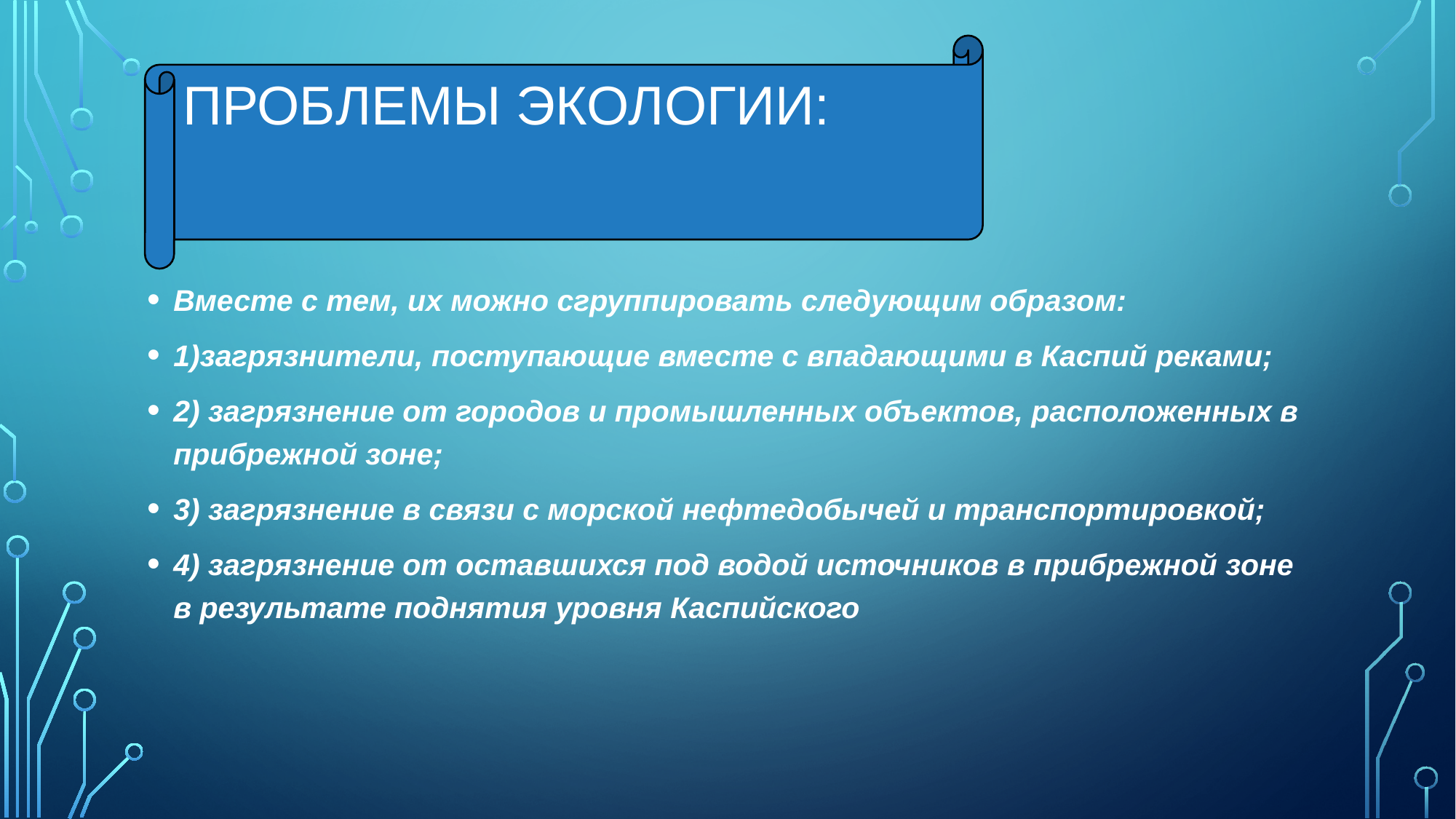

# Проблемы экологии:

Вместе с тем, их можно сгруппировать следующим образом:
1)загрязнители, поступающие вместе с впадающими в Каспий реками;
2) загрязнение от городов и промышленных объектов, расположенных в прибрежной зоне;
3) загрязнение в связи с морской нефтедобычей и транспортировкой;
4) загрязнение от оставшихся под водой источников в прибрежной зоне в результате поднятия уровня Каспийского